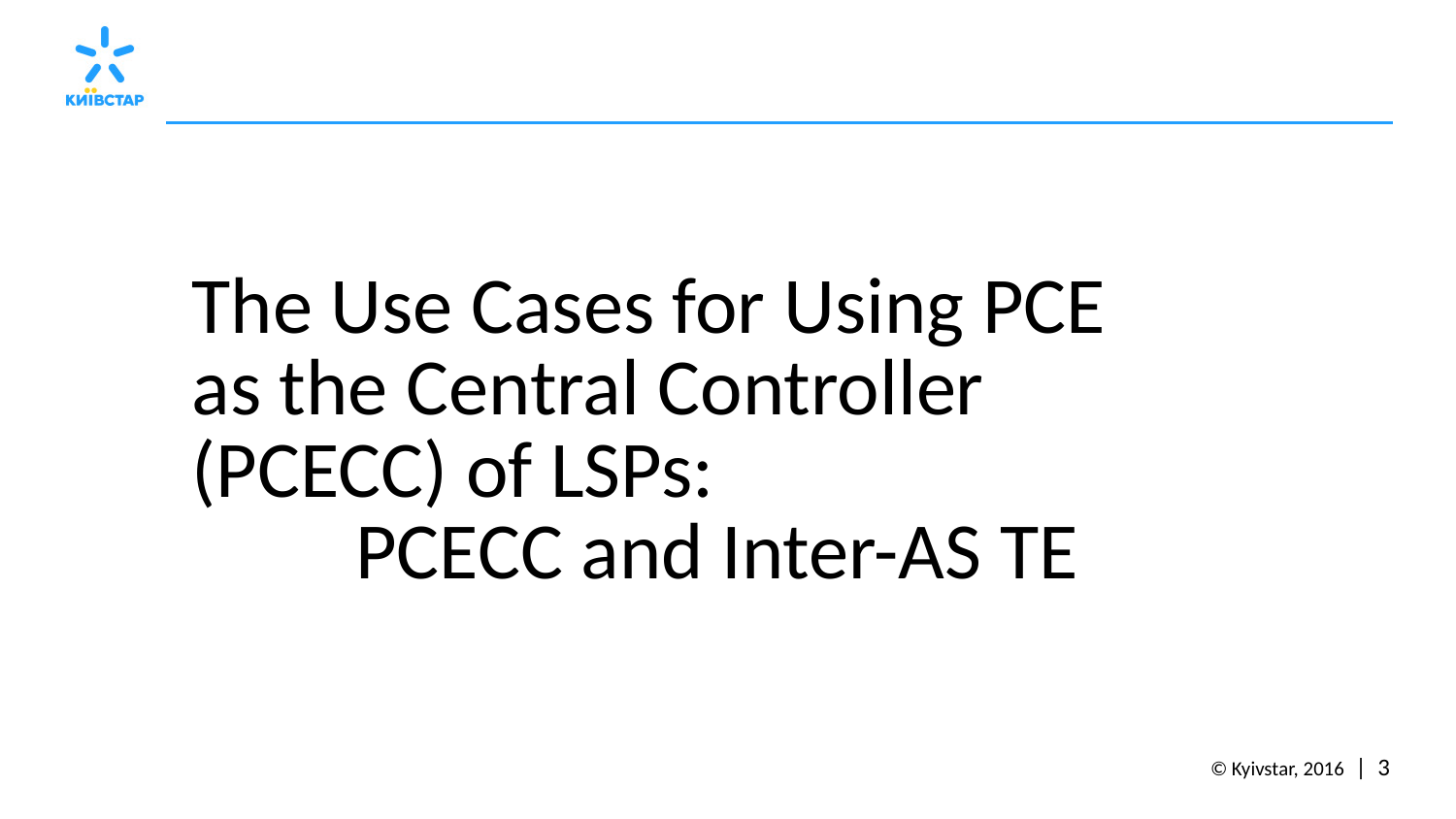

The Use Cases for Using PCE as the Central Controller (PCECC) of LSPs:
         PCECC and Inter-AS TE